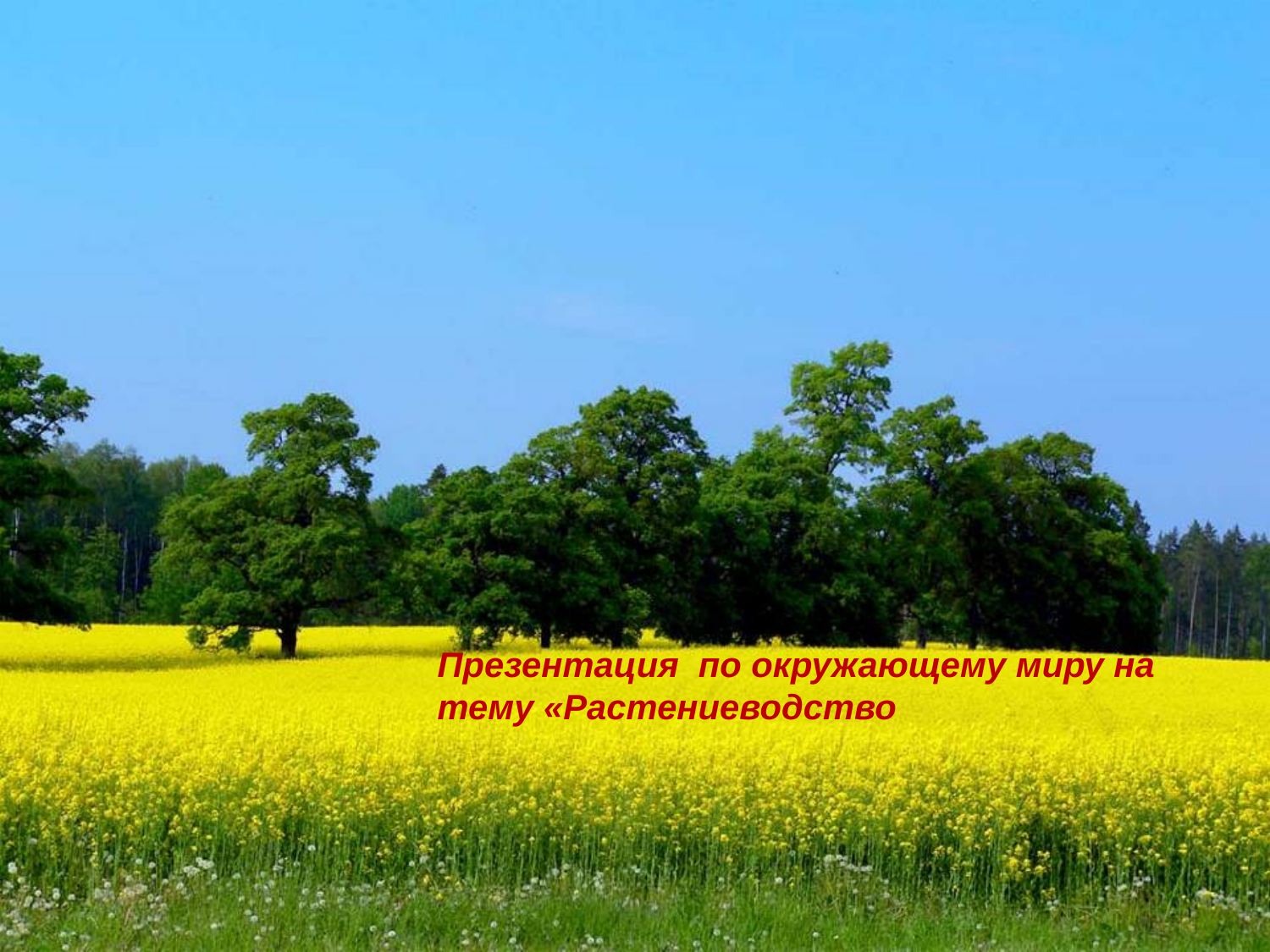

Презентация  по окружающему миру на тему «Растениеводство